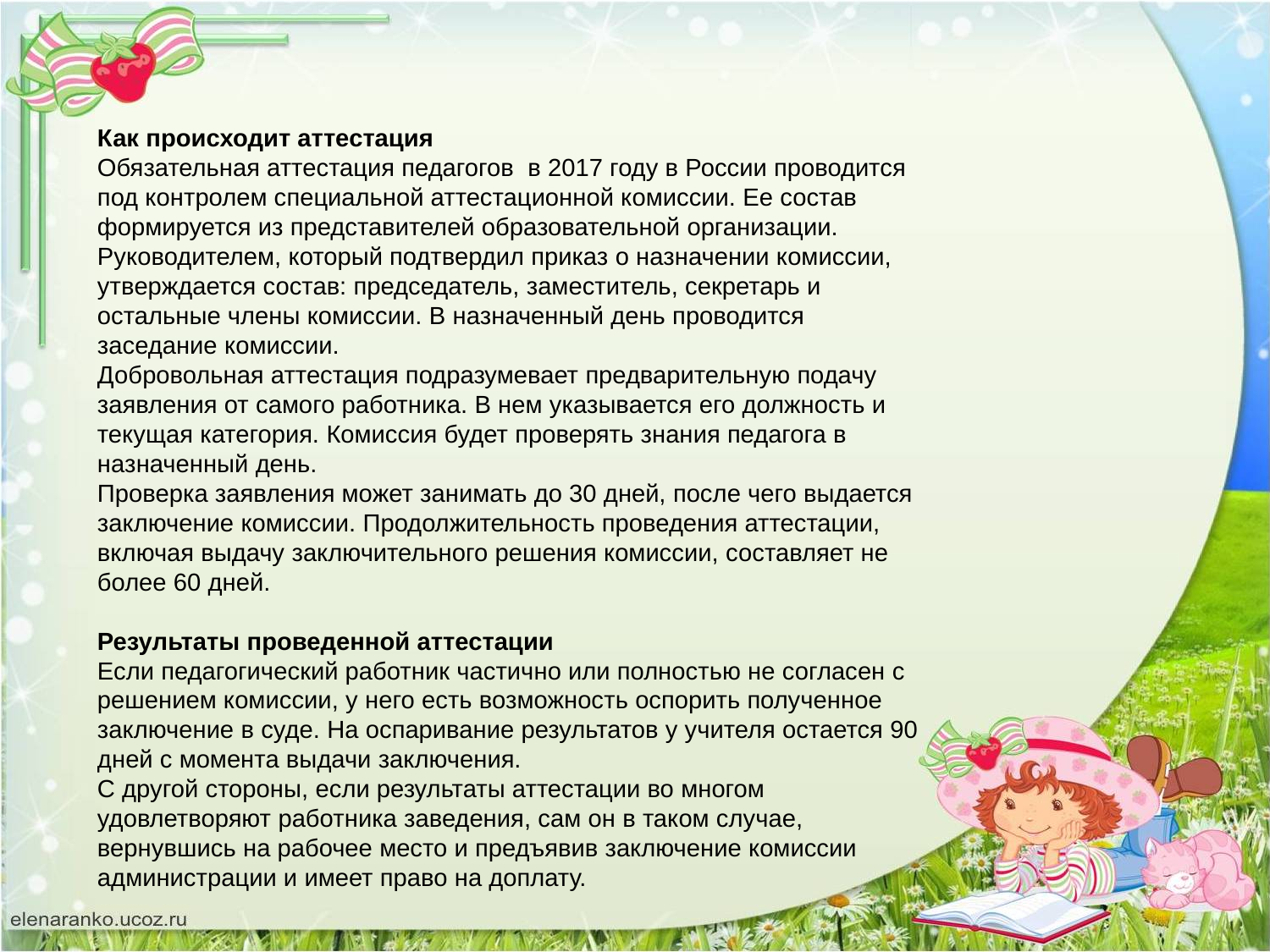

Как происходит аттестация
Обязательная аттестация педагогов  в 2017 году в России проводится под контролем специальной аттестационной комиссии. Ее состав формируется из представителей образовательной организации. Руководителем, который подтвердил приказ о назначении комиссии, утверждается состав: председатель, заместитель, секретарь и остальные члены комиссии. В назначенный день проводится заседание комиссии.
Добровольная аттестация подразумевает предварительную подачу заявления от самого работника. В нем указывается его должность и текущая категория. Комиссия будет проверять знания педагога в назначенный день.
Проверка заявления может занимать до 30 дней, после чего выдается заключение комиссии. Продолжительность проведения аттестации, включая выдачу заключительного решения комиссии, составляет не более 60 дней.

Результаты проведенной аттестации
Если педагогический работник частично или полностью не согласен с решением комиссии, у него есть возможность оспорить полученное заключение в суде. На оспаривание результатов у учителя остается 90 дней с момента выдачи заключения.
С другой стороны, если результаты аттестации во многом удовлетворяют работника заведения, сам он в таком случае, вернувшись на рабочее место и предъявив заключение комиссии администрации и имеет право на доплату.